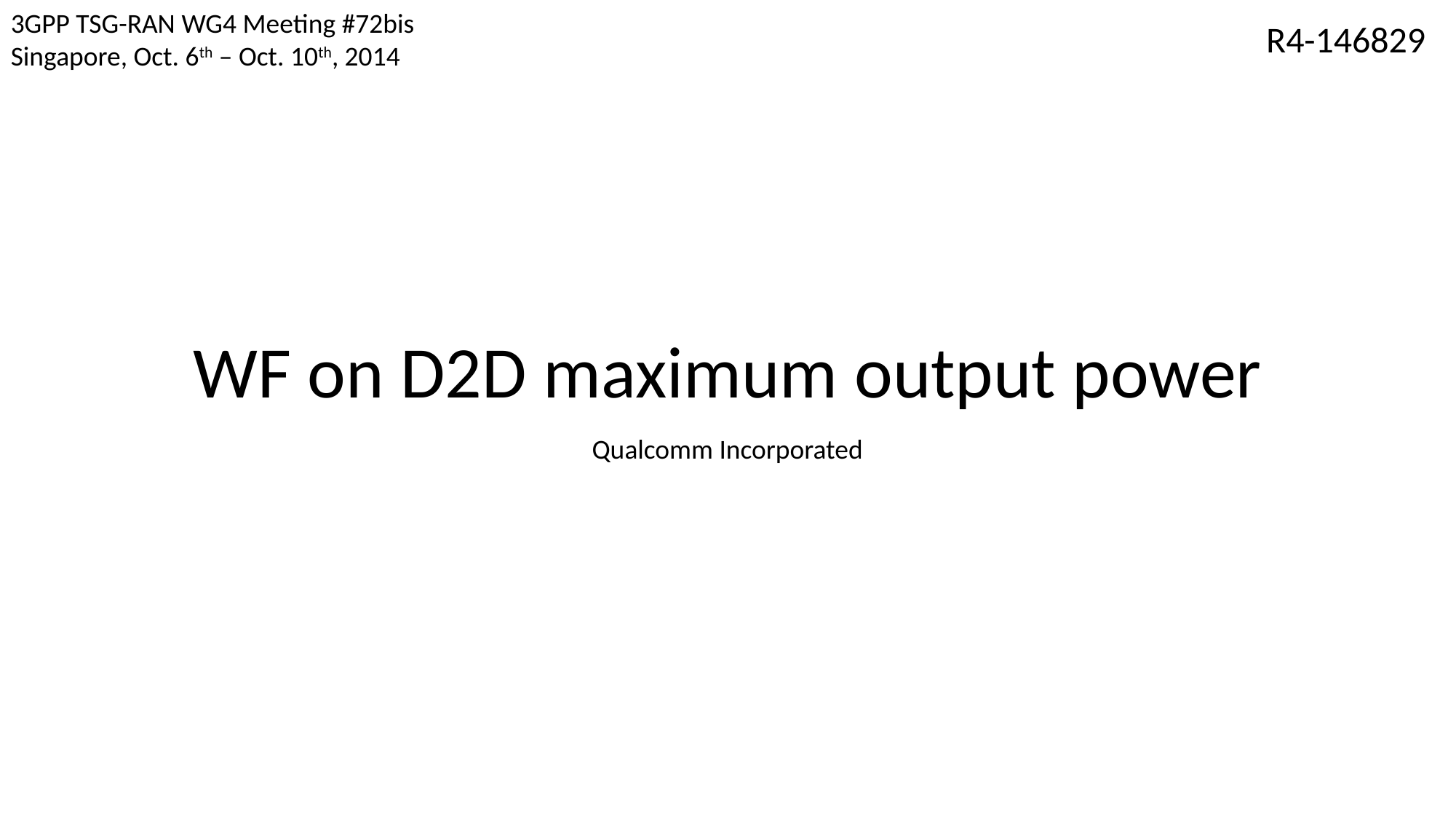

3GPP TSG-RAN WG4 Meeting #72bis
Singapore, Oct. 6th – Oct. 10th, 2014
R4-146829
# WF on D2D maximum output power
Qualcomm Incorporated